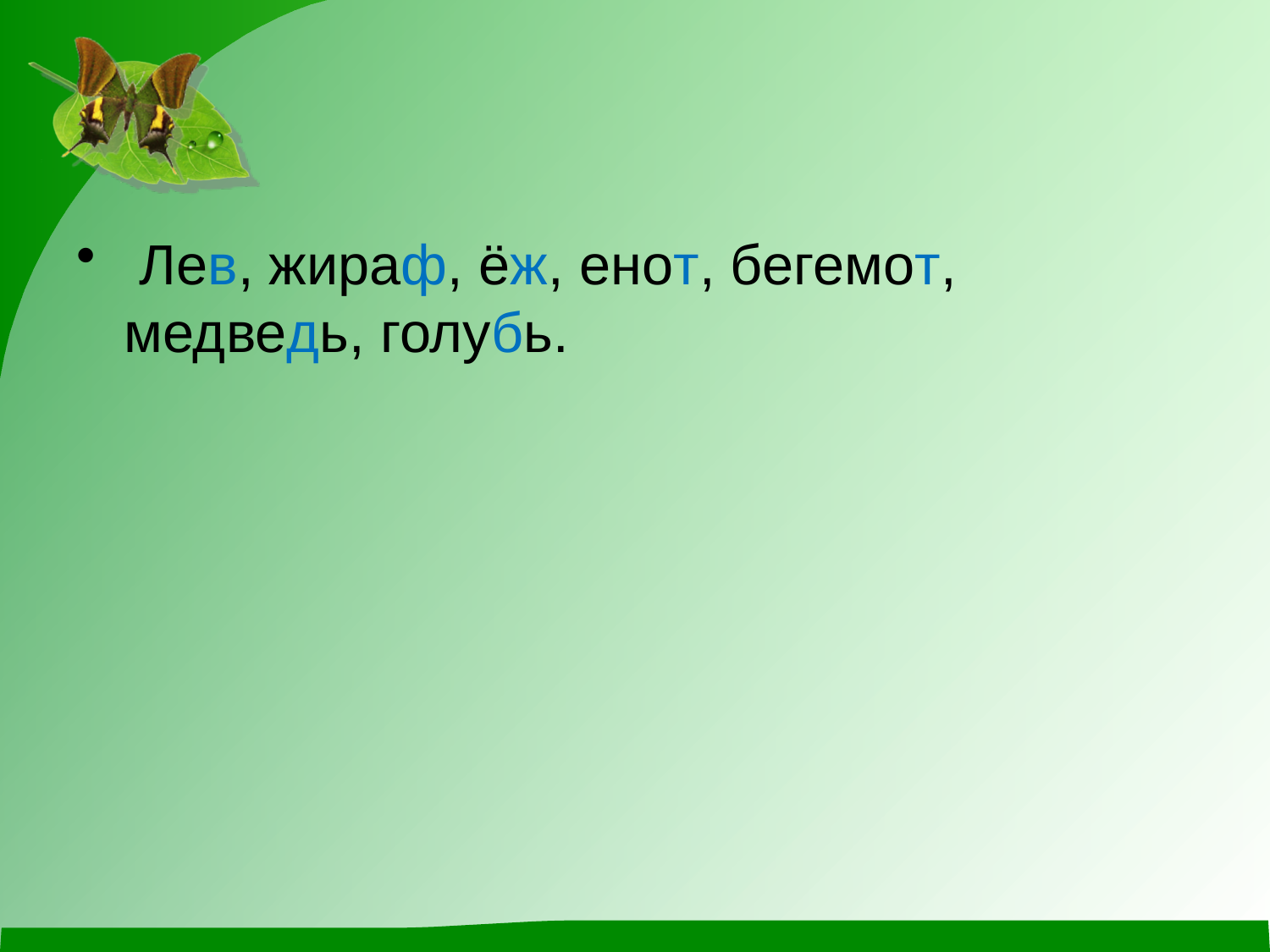

#
 Лев, жираф, ёж, енот, бегемот, медведь, голубь.